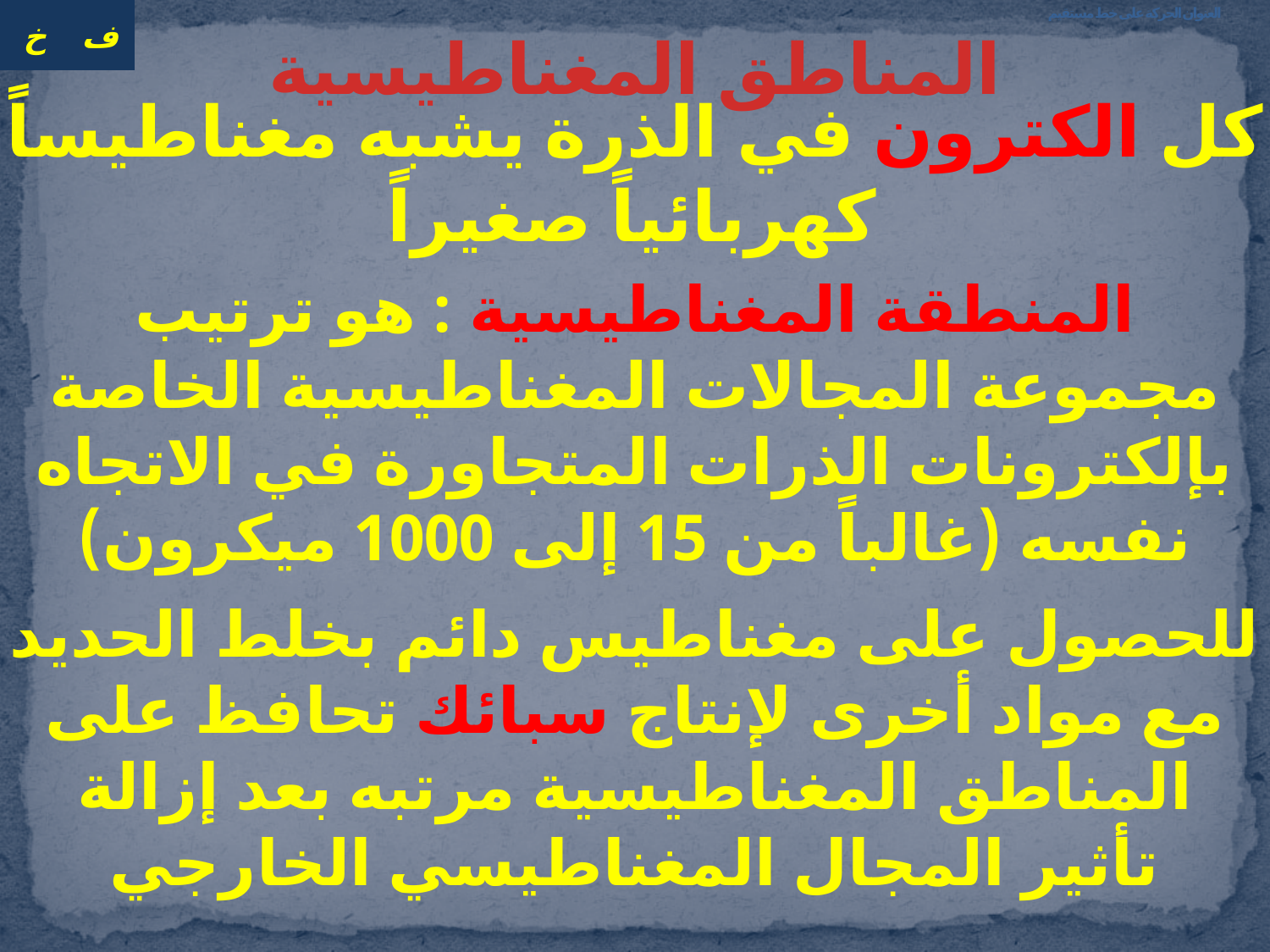

# العنوان الحركة على خط مستقيم
المناطق المغناطيسية
كل الكترون في الذرة يشبه مغناطيساً كهربائياً صغيراً
المنطقة المغناطيسية : هو ترتيب مجموعة المجالات المغناطيسية الخاصة بإلكترونات الذرات المتجاورة في الاتجاه نفسه (غالباً من 15 إلى 1000 ميكرون)
للحصول على مغناطيس دائم بخلط الحديد مع مواد أخرى لإنتاج سبائك تحافظ على المناطق المغناطيسية مرتبه بعد إزالة تأثير المجال المغناطيسي الخارجي